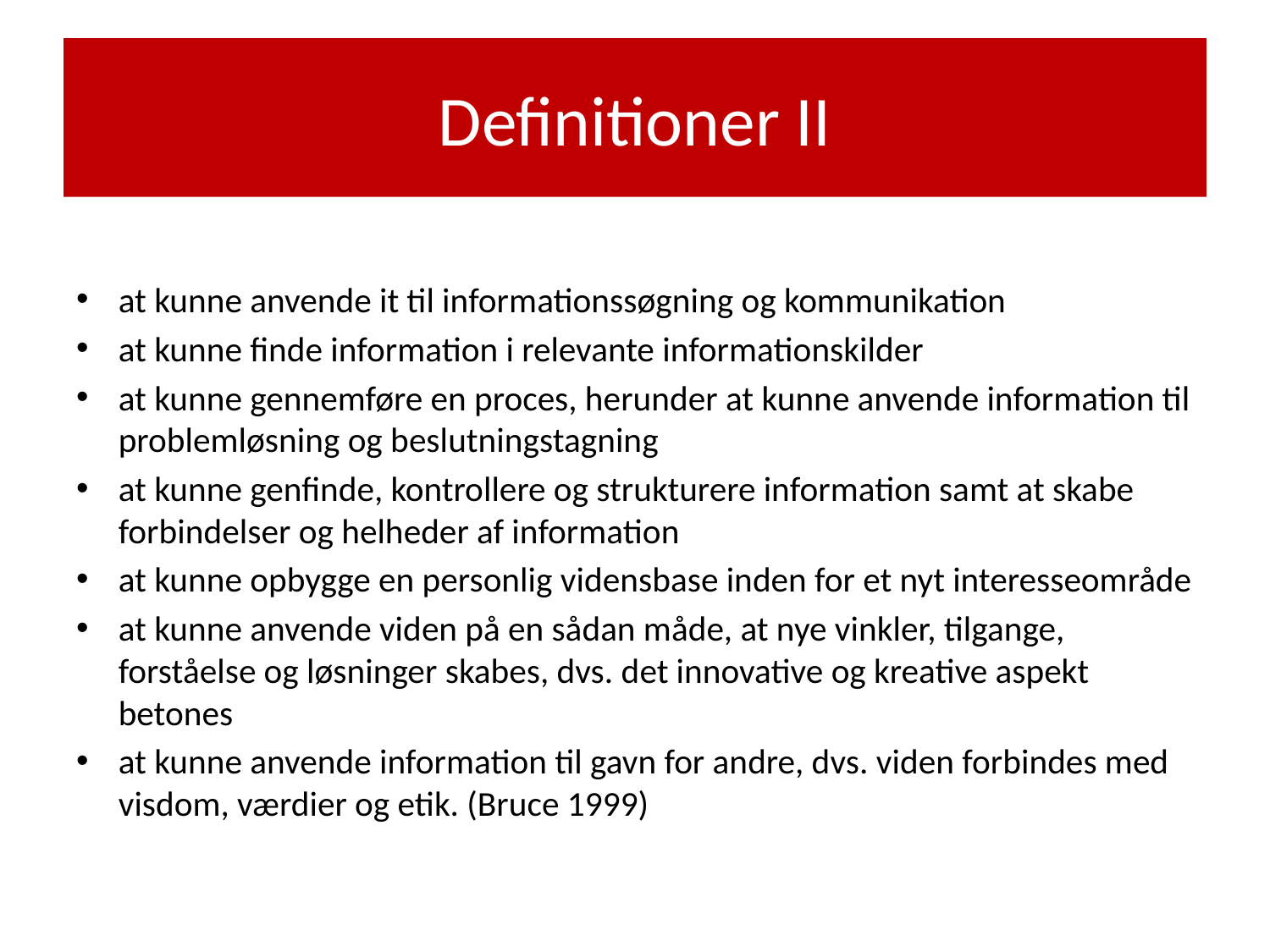

# Definitioner II

at kunne anvende it til informationssøgning og kommunikation
at kunne finde information i relevante informationskilder
at kunne gennemføre en proces, herunder at kunne anvende information til problemløsning og beslutningstagning
at kunne genfinde, kontrollere og strukturere information samt at skabe forbindelser og helheder af information
at kunne opbygge en personlig vidensbase inden for et nyt interesseområde
at kunne anvende viden på en sådan måde, at nye vinkler, tilgange, forståelse og løsninger skabes, dvs. det innovative og kreative aspekt betones
at kunne anvende information til gavn for andre, dvs. viden forbindes med visdom, værdier og etik. (Bruce 1999)